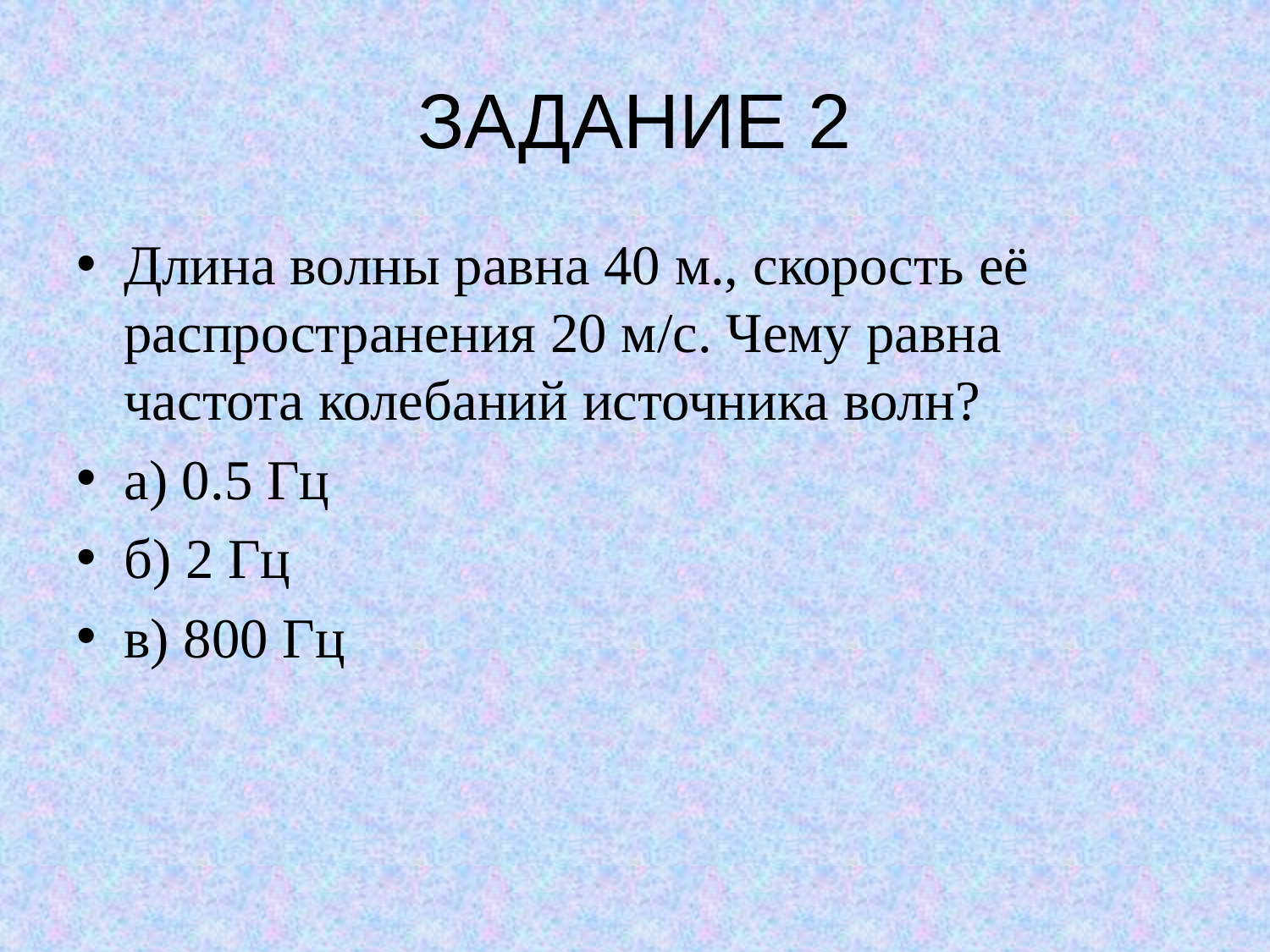

# ЗАДАНИЕ 2
Длина волны равна 40 м., скорость её распространения 20 м/с. Чему равна частота колебаний источника волн?
а) 0.5 Гц
б) 2 Гц
в) 800 Гц